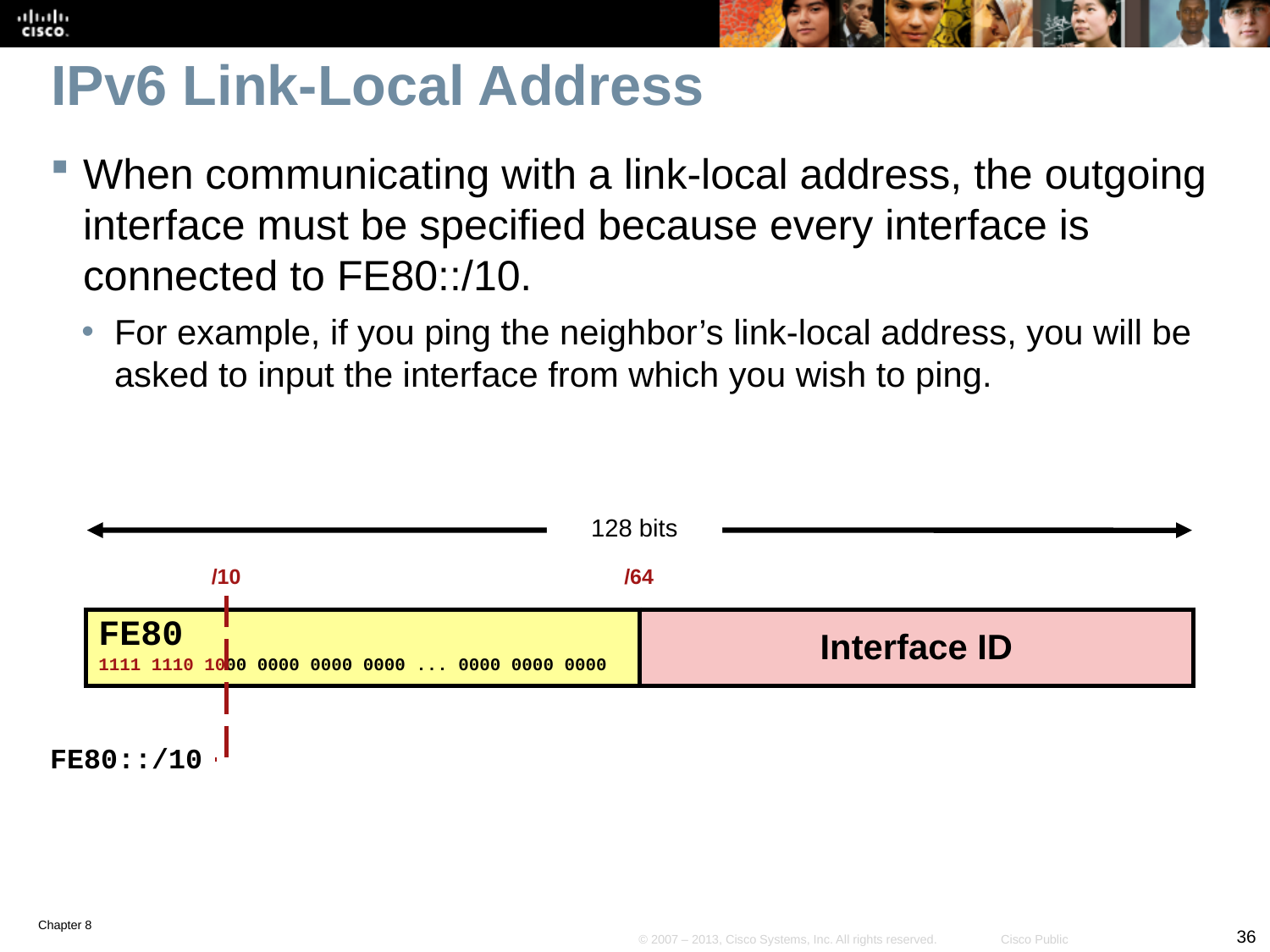

# IPv6 Link-Local Address
When communicating with a link-local address, the outgoing interface must be specified because every interface is connected to FE80::/10.
For example, if you ping the neighbor’s link-local address, you will be asked to input the interface from which you wish to ping.
128 bits

/10
/64
| FE80 1111 1110 1000 0000 0000 0000 ... 0000 0000 0000 | Interface ID |
| --- | --- |
FE80::/10